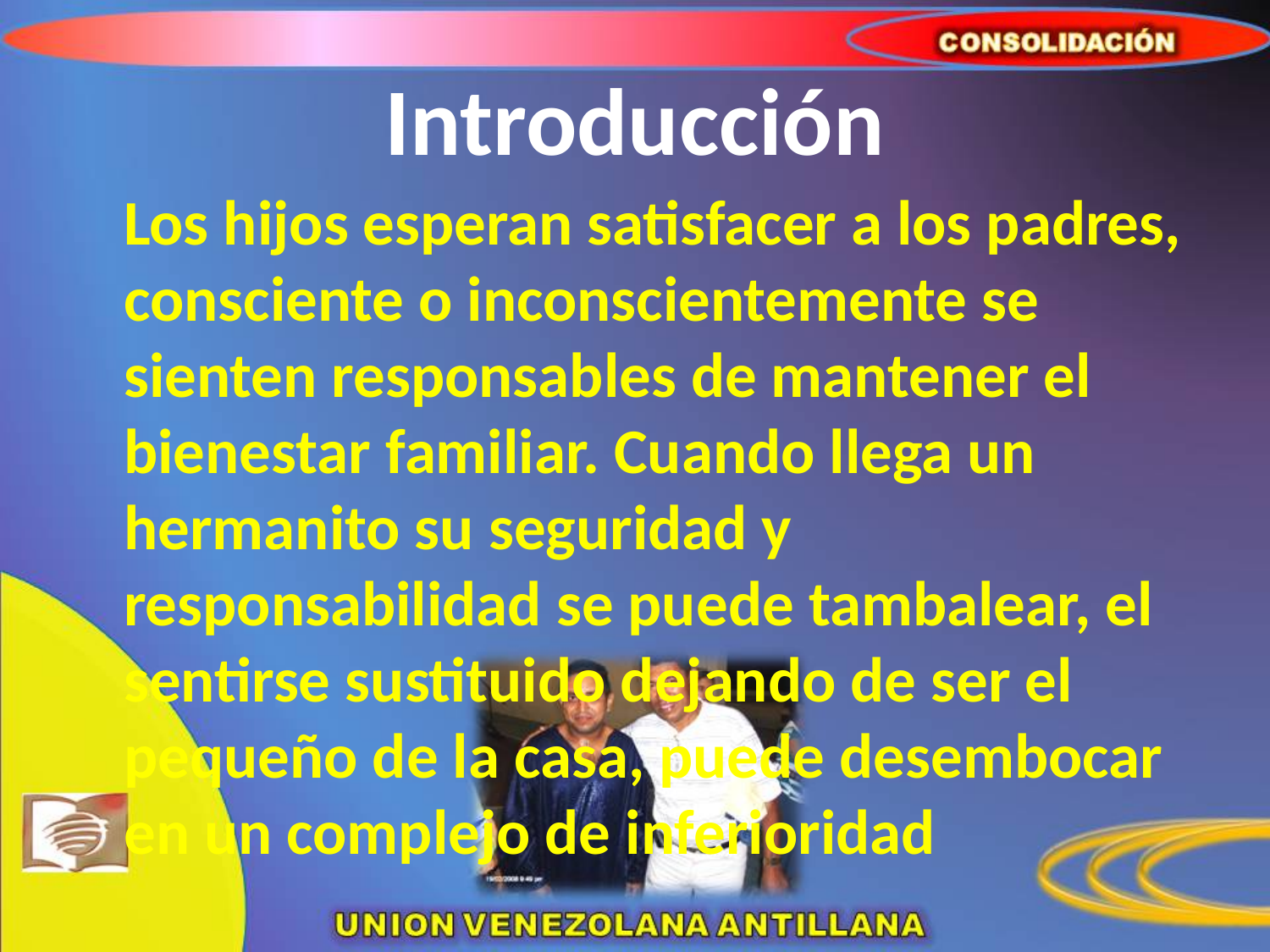

# Introducción
	Los hijos esperan satisfacer a los padres, consciente o inconscientemente se sienten responsables de mantener el bienestar familiar. Cuando llega un hermanito su seguridad y responsabilidad se puede tambalear, el sentirse sustituido dejando de ser el pequeño de la casa, puede desembocar en un complejo de inferioridad